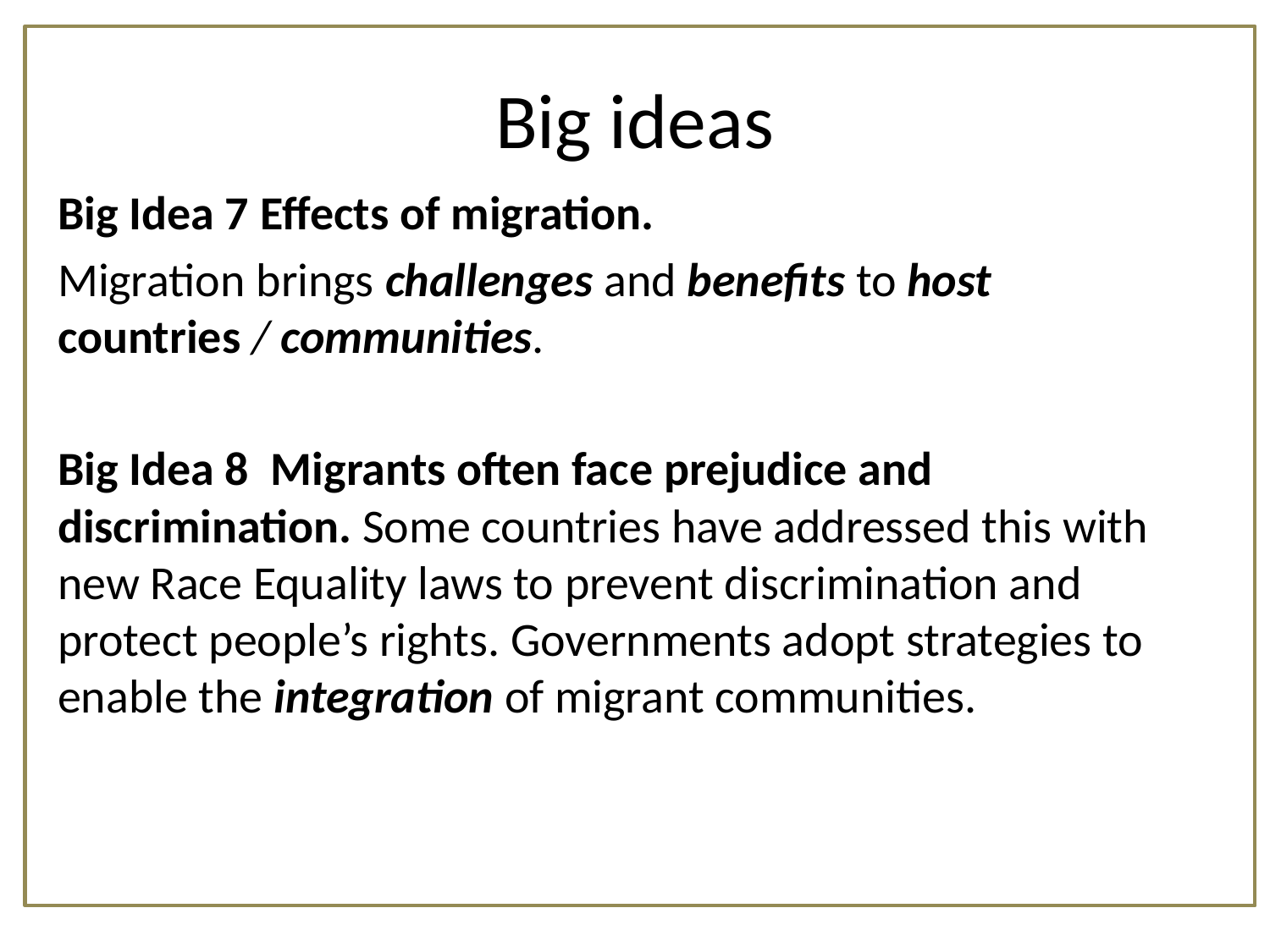

# Big ideas
Big Idea 7 Effects of migration.
Migration brings challenges and benefits to host countries / communities.

Big Idea 8  Migrants often face prejudice and discrimination. Some countries have addressed this with new Race Equality laws to prevent discrimination and protect people’s rights. Governments adopt strategies to enable the integration of migrant communities.